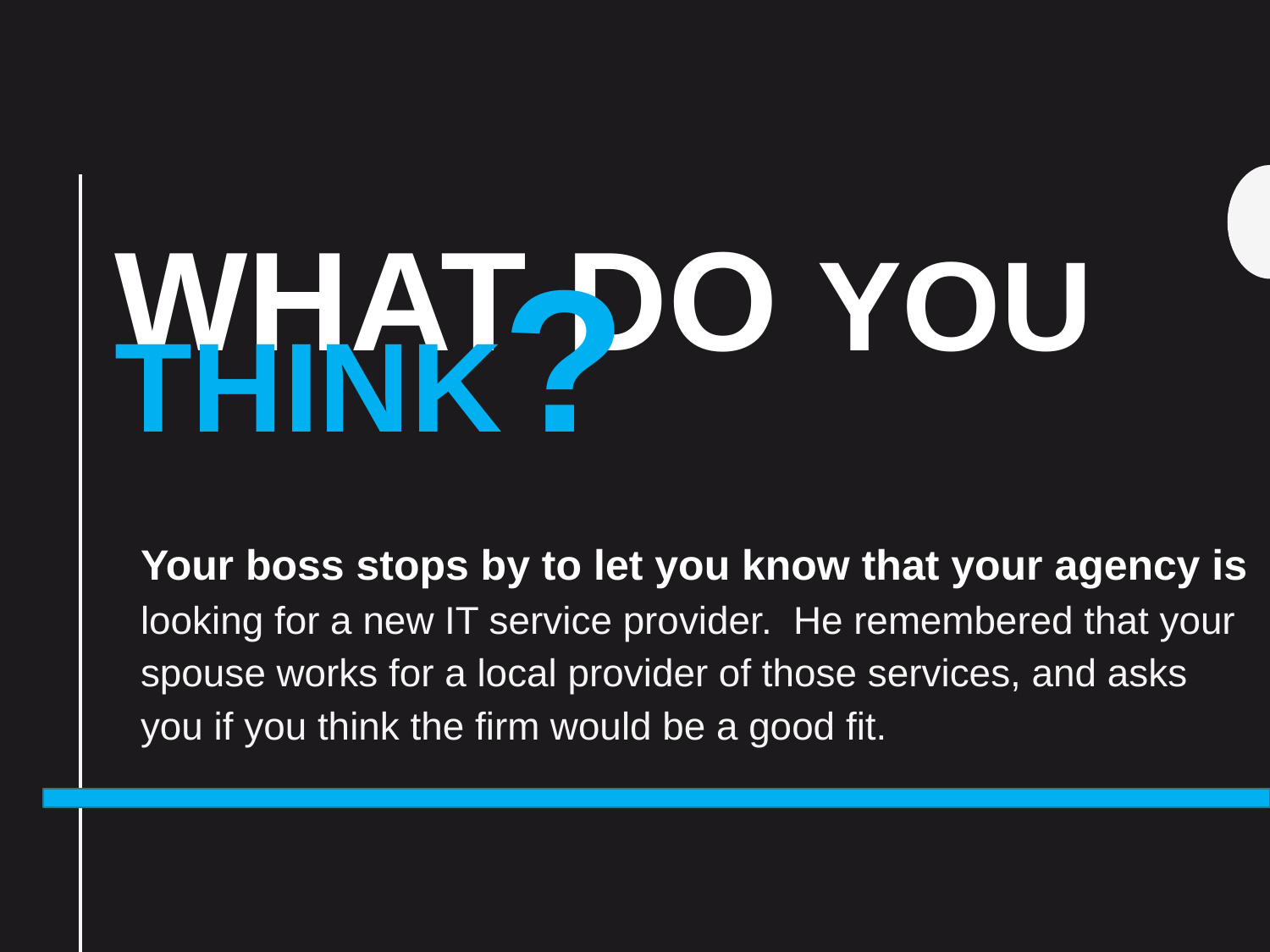

# What do you Think?
Your boss stops by to let you know that your agency is looking for a new IT service provider.  He remembered that your spouse works for a local provider of those services, and asks you if you think the firm would be a good fit.